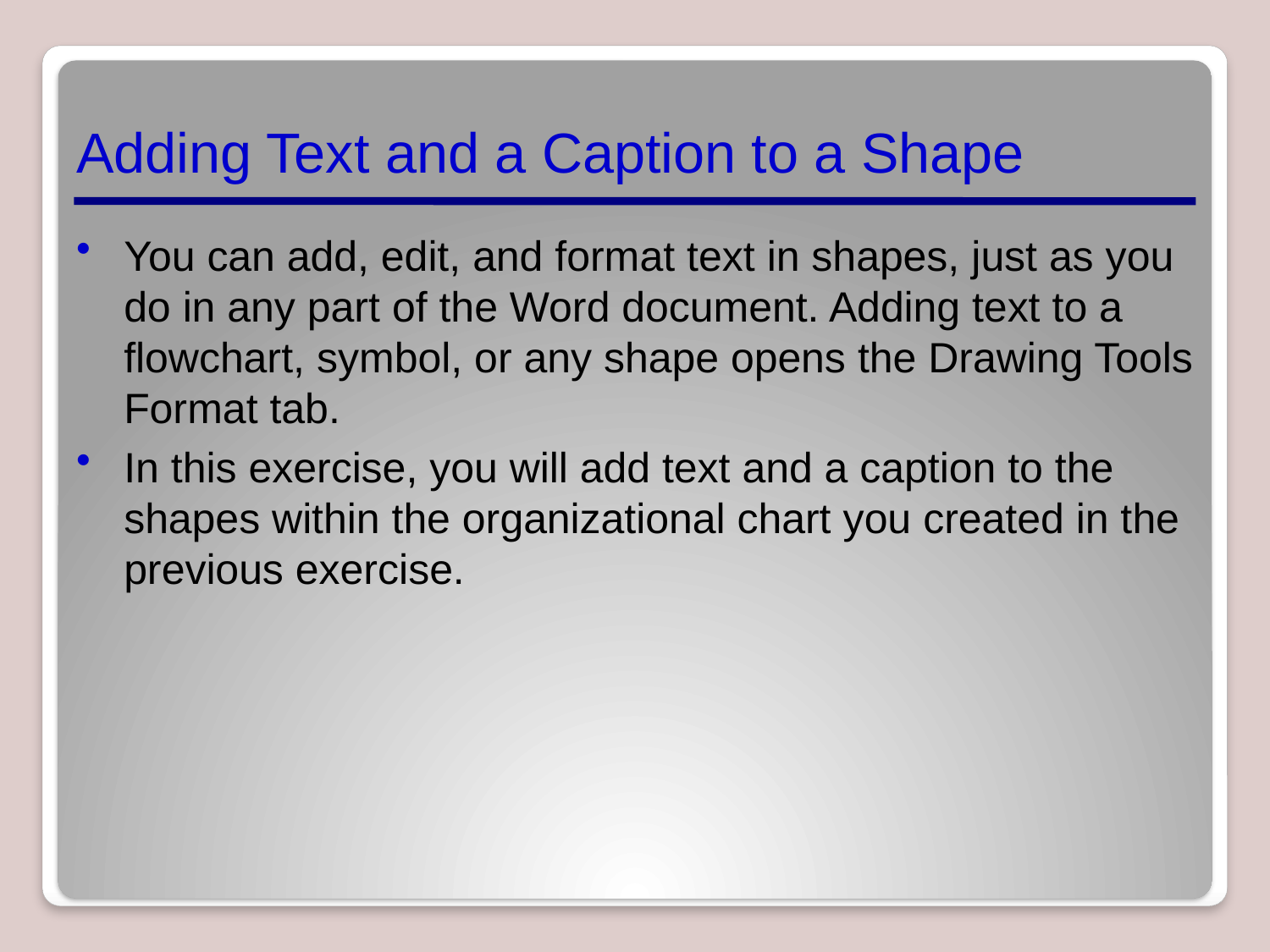

# Adding Text and a Caption to a Shape
You can add, edit, and format text in shapes, just as you do in any part of the Word document. Adding text to a flowchart, symbol, or any shape opens the Drawing Tools Format tab.
In this exercise, you will add text and a caption to the shapes within the organizational chart you created in the previous exercise.